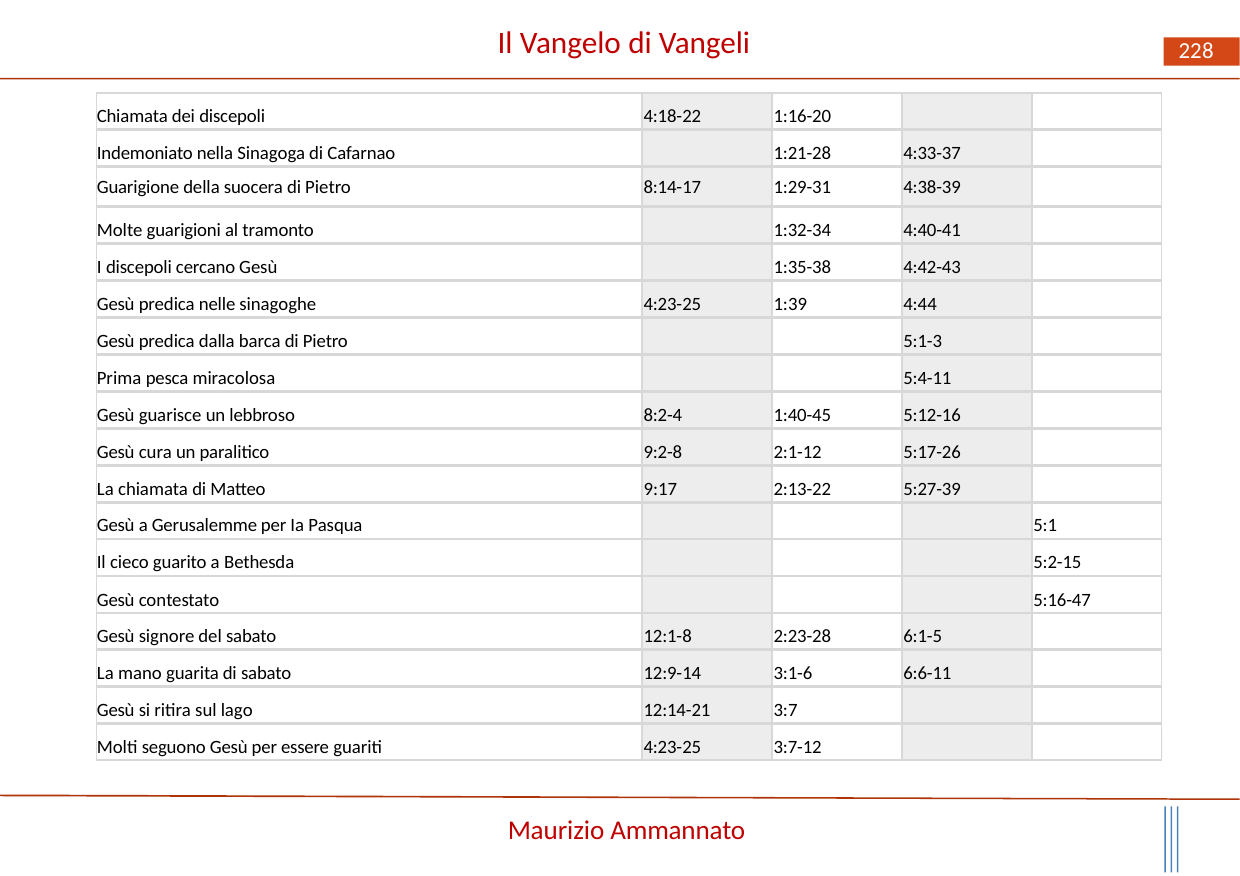

Il Vangelo di Vangeli
228

| Chiamata dei discepoli | 4:18-22 | 1:16-20 |  |  |
| --- | --- | --- | --- | --- |
| Indemoniato nella Sinagoga di Cafarnao |  | 1:21-28 | 4:33-37 |  |
| Guarigione della suocera di Pietro | 8:14-17 | 1:29-31 | 4:38-39 |  |
| Molte guarigioni al tramonto |  | 1:32-34 | 4:40-41 |  |
| I discepoli cercano Gesù |  | 1:35-38 | 4:42-43 |  |
| Gesù predica nelle sinagoghe | 4:23-25 | 1:39 | 4:44 |  |
| Gesù predica dalla barca di Pietro |  |  | 5:1-3 |  |
| Prima pesca miracolosa |  |  | 5:4-11 |  |
| Gesù guarisce un lebbroso | 8:2-4 | 1:40-45 | 5:12-16 |  |
| Gesù cura un paralitico | 9:2-8 | 2:1-12 | 5:17-26 |  |
| La chiamata di Matteo | 9:17 | 2:13-22 | 5:27-39 |  |
| Gesù a Gerusalemme per Ia Pasqua |  |  |  | 5:1 |
| Il cieco guarito a Bethesda |  |  |  | 5:2-15 |
| Gesù contestato |  |  |  | 5:16-47 |
| Gesù signore del sabato | 12:1-8 | 2:23-28 | 6:1-5 |  |
| La mano guarita di sabato | 12:9-14 | 3:1-6 | 6:6-11 |  |
| Gesù si ritira sul lago | 12:14-21 | 3:7 |  |  |
| Molti seguono Gesù per essere guariti | 4:23-25 | 3:7-12 |  |  |

Maurizio Ammannato